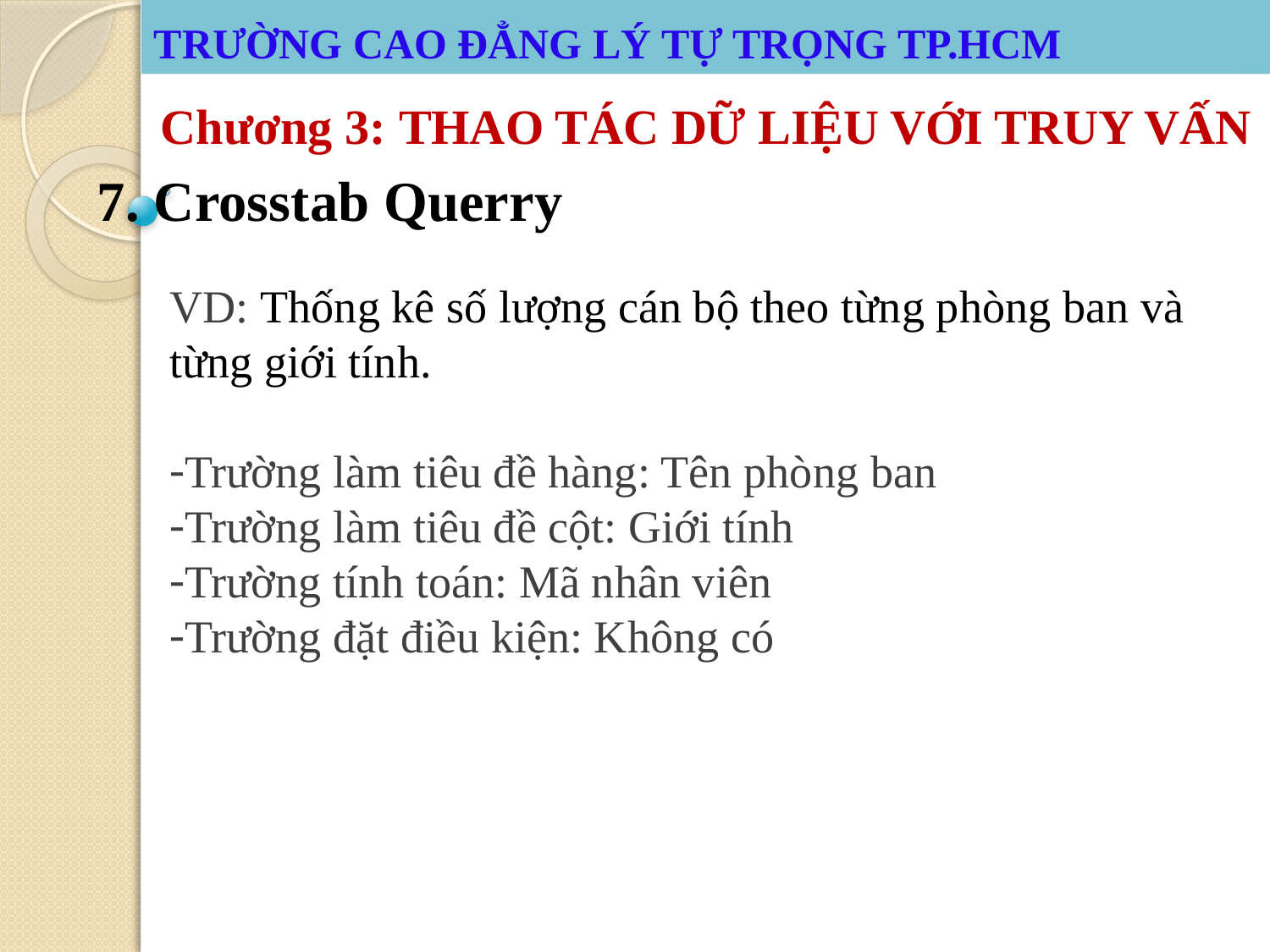

# TRƯỜNG CAO ĐẲNG LÝ TỰ TRỌNG TP.HCM
TRƯỜNG CAO ĐẲNG LÝ TỰ TRỌNG TP.HCM
Chương 3: THAO TÁC DỮ LIỆU VỚI TRUY VẤN
7. Crosstab Querry
VD: Thống kê số lượng cán bộ theo từng phòng ban và từng giới tính.

Trường làm tiêu đề hàng: Tên phòng ban
Trường làm tiêu đề cột: Giới tính
Trường tính toán: Mã nhân viên
Trường đặt điều kiện: Không có